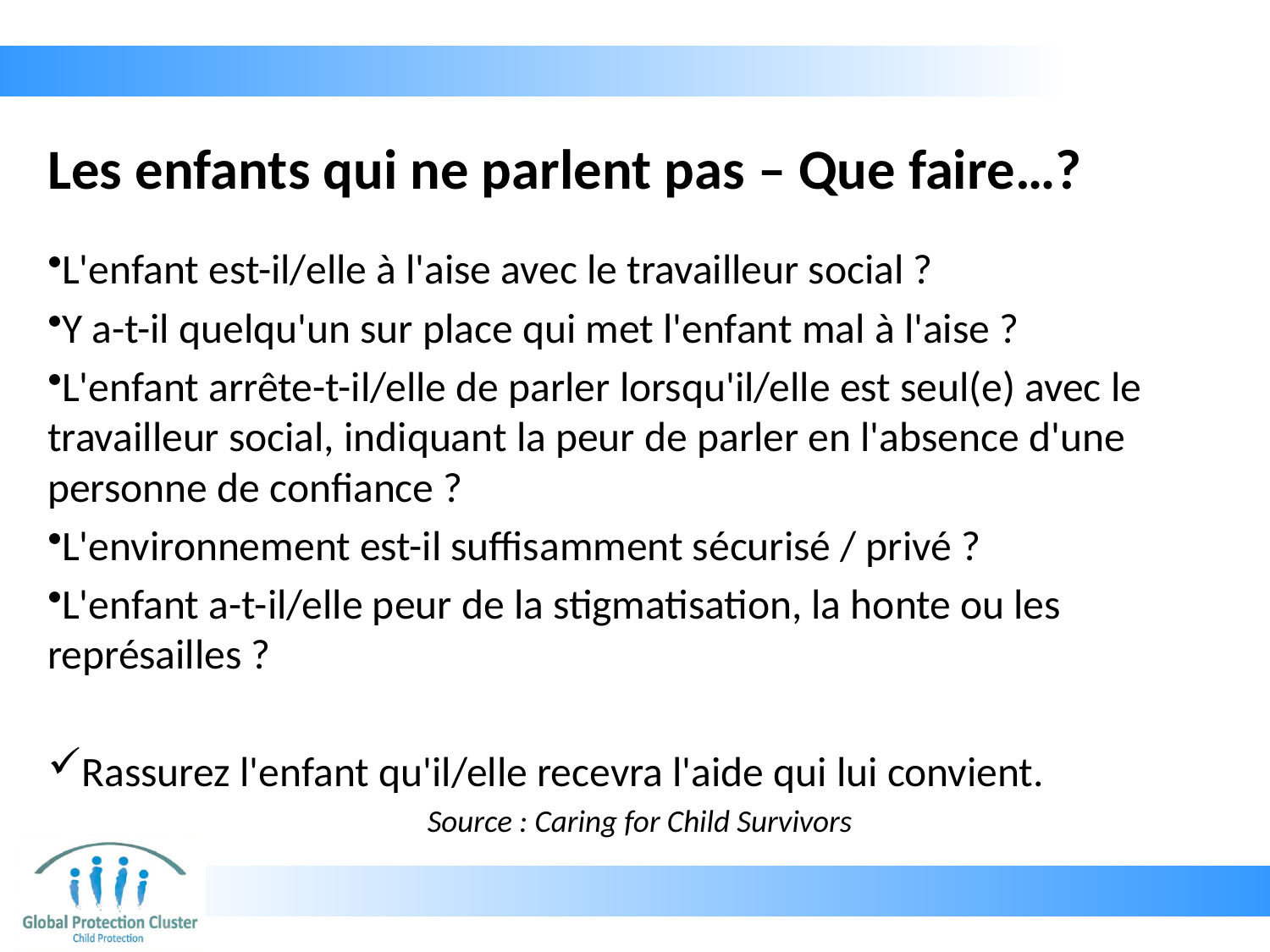

# Les enfants qui ne parlent pas – Que faire…?
L'enfant est-il/elle à l'aise avec le travailleur social ?
Y a-t-il quelqu'un sur place qui met l'enfant mal à l'aise ?
L'enfant arrête-t-il/elle de parler lorsqu'il/elle est seul(e) avec le travailleur social, indiquant la peur de parler en l'absence d'une personne de confiance ?
L'environnement est-il suffisamment sécurisé / privé ?
L'enfant a-t-il/elle peur de la stigmatisation, la honte ou les représailles ?

Rassurez l'enfant qu'il/elle recevra l'aide qui lui convient.
Source : Caring for Child Survivors